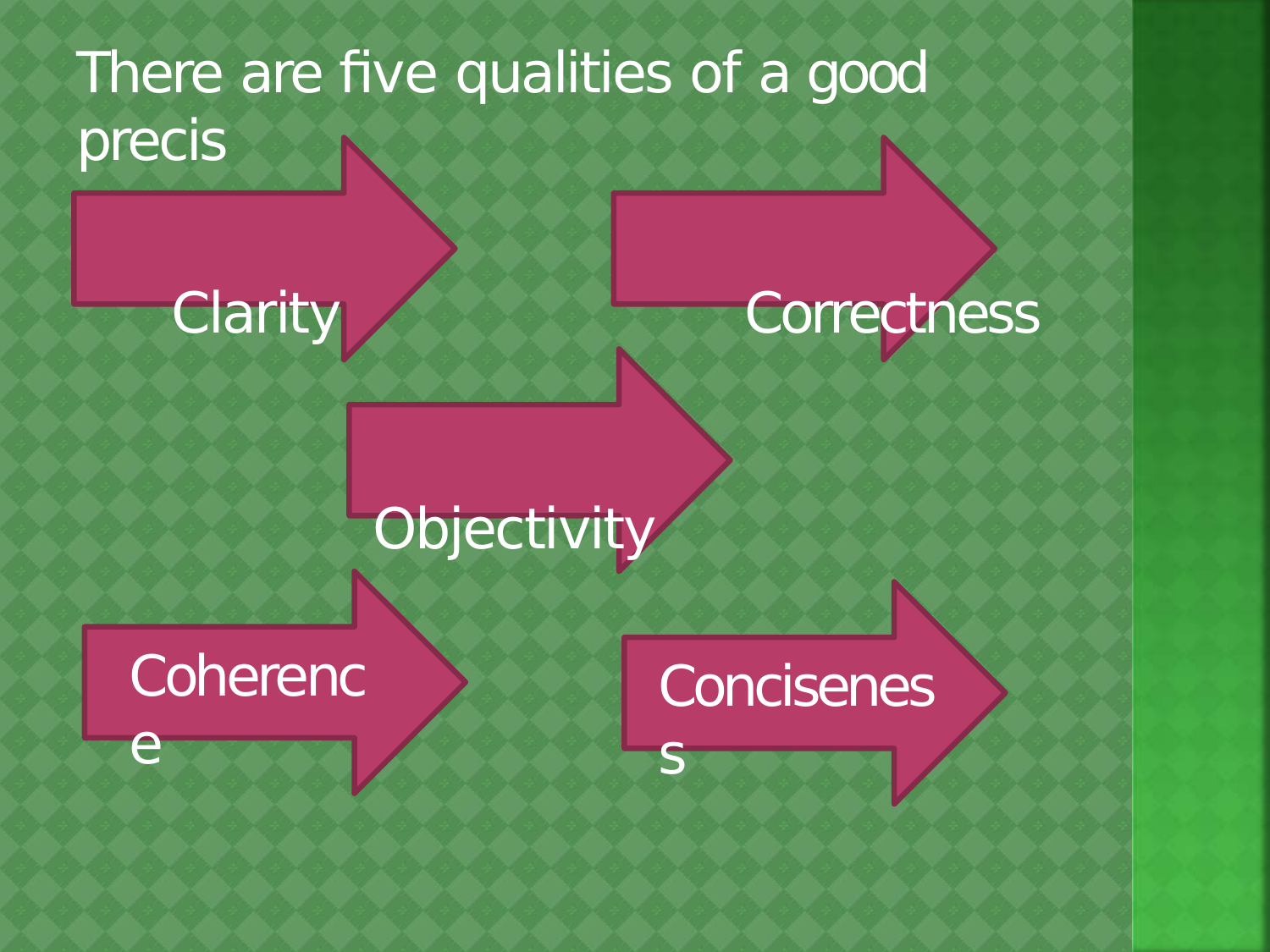

There are five qualities of a good precis

Clarity	Correctness

Objectivity
Coherence
Conciseness